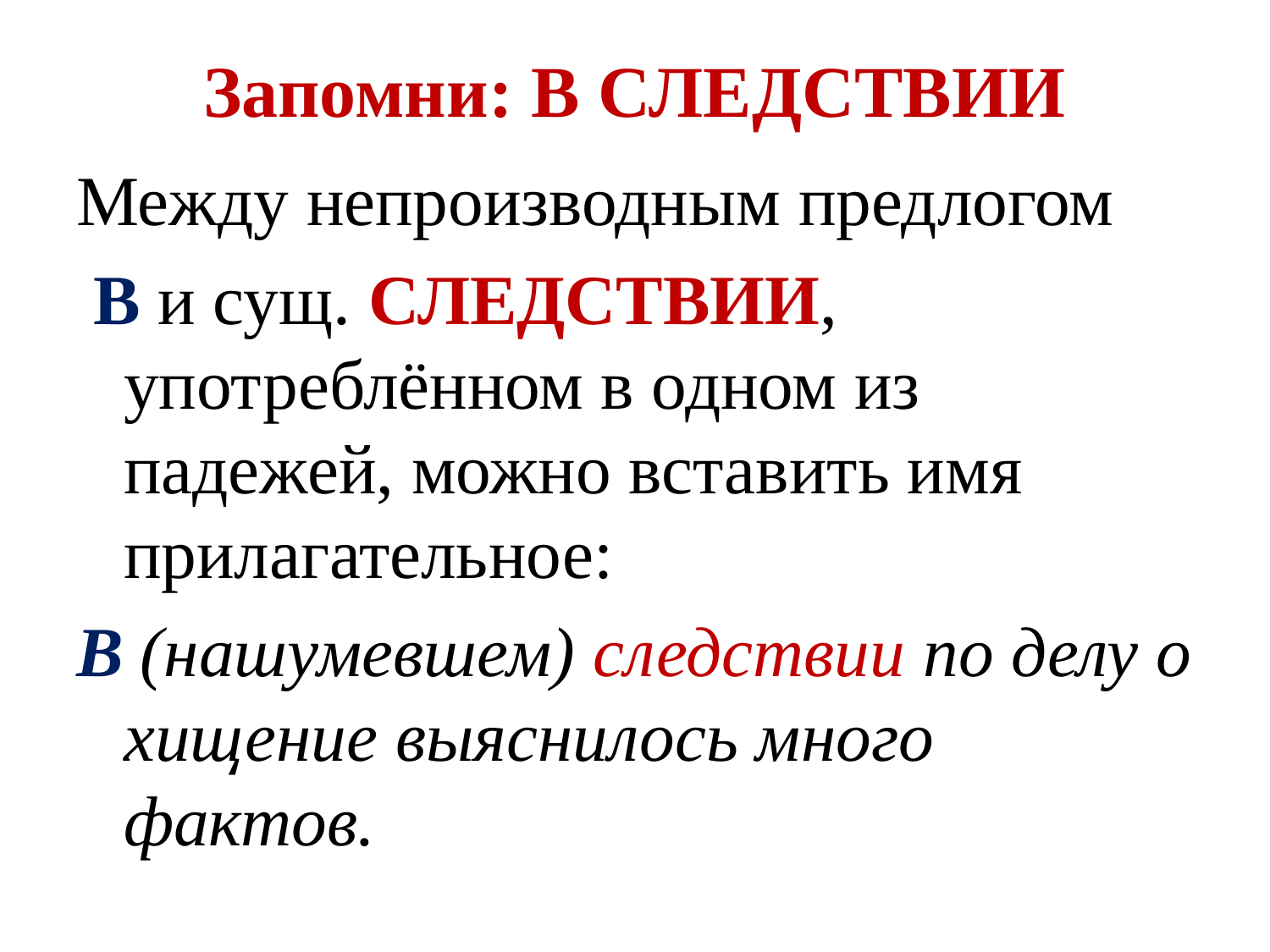

# Запомни: В СЛЕДСТВИИ
Между непроизводным предлогом
 В и сущ. СЛЕДСТВИИ, употреблённом в одном из падежей, можно вставить имя прилагательное:
В (нашумевшем) следствии по делу о хищение выяснилось много фактов.